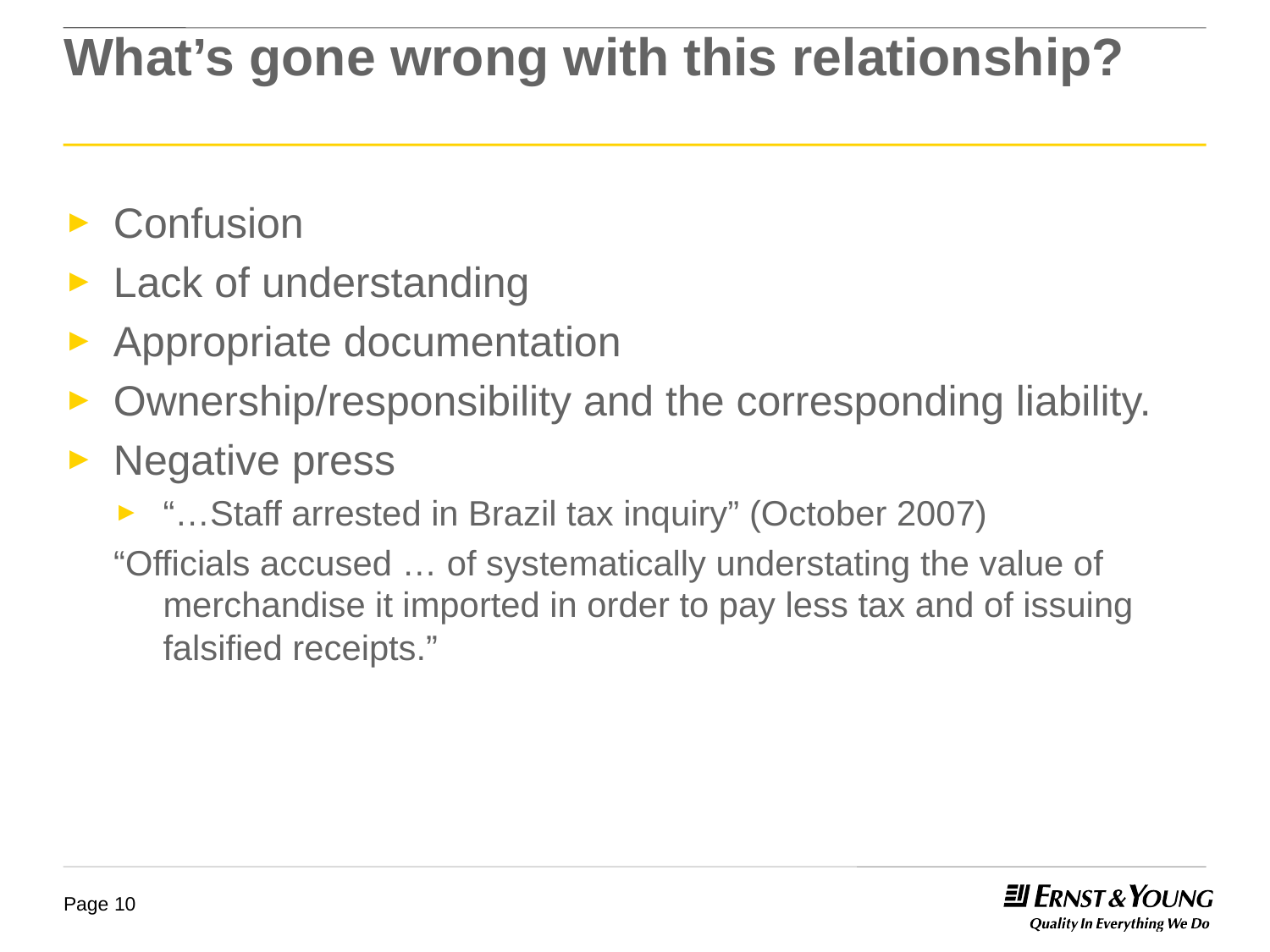

# What’s gone wrong with this relationship?
Confusion
Lack of understanding
Appropriate documentation
Ownership/responsibility and the corresponding liability.
Negative press
“…Staff arrested in Brazil tax inquiry” (October 2007)
“Officials accused … of systematically understating the value of merchandise it imported in order to pay less tax and of issuing falsified receipts.”